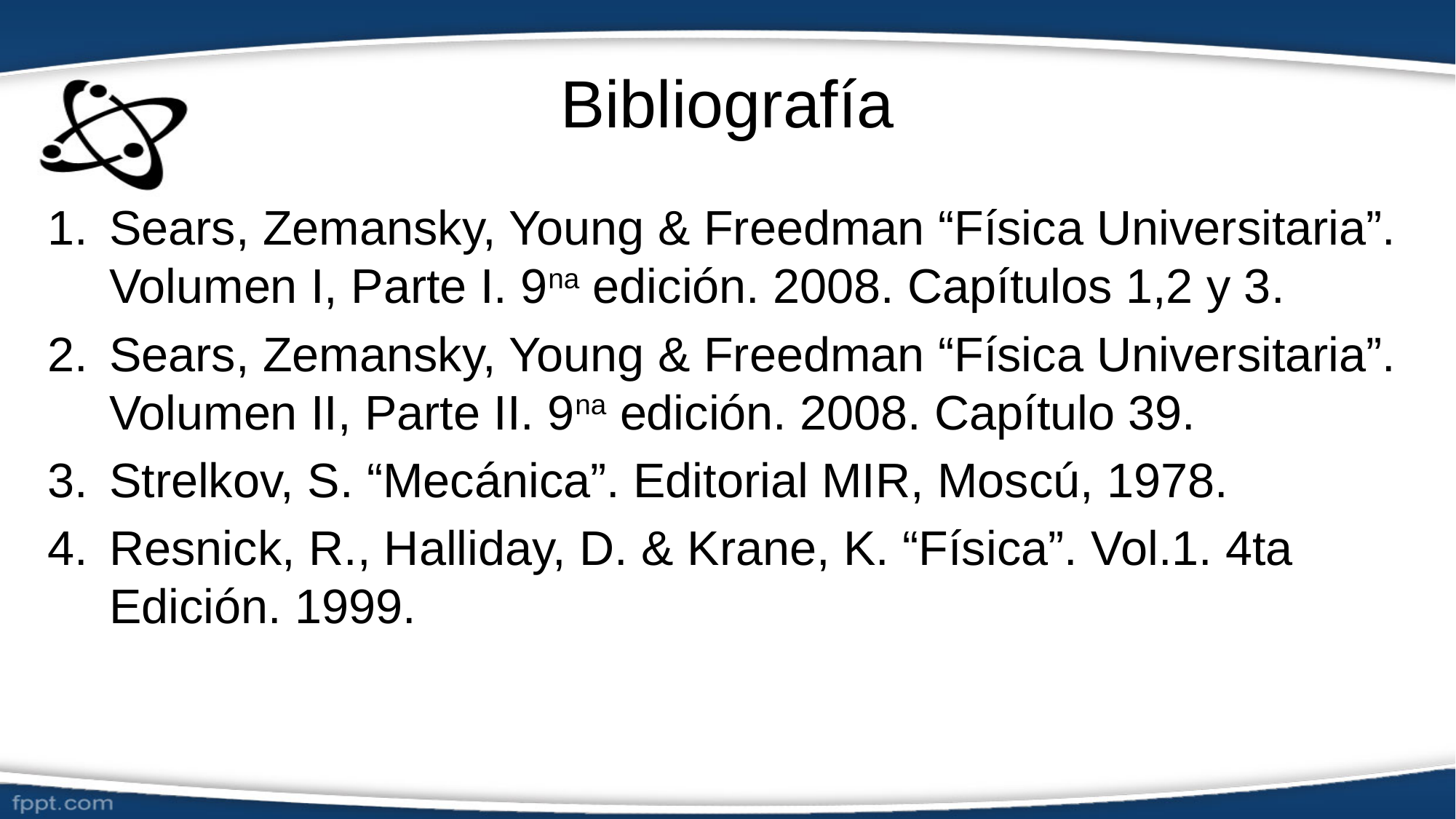

# Bibliografía
Sears, Zemansky, Young & Freedman “Física Universitaria”. Volumen I, Parte I. 9na edición. 2008. Capítulos 1,2 y 3.
Sears, Zemansky, Young & Freedman “Física Universitaria”. Volumen II, Parte II. 9na edición. 2008. Capítulo 39.
Strelkov, S. “Mecánica”. Editorial MIR, Moscú, 1978.
Resnick, R., Halliday, D. & Krane, K. “Física”. Vol.1. 4ta Edición. 1999.